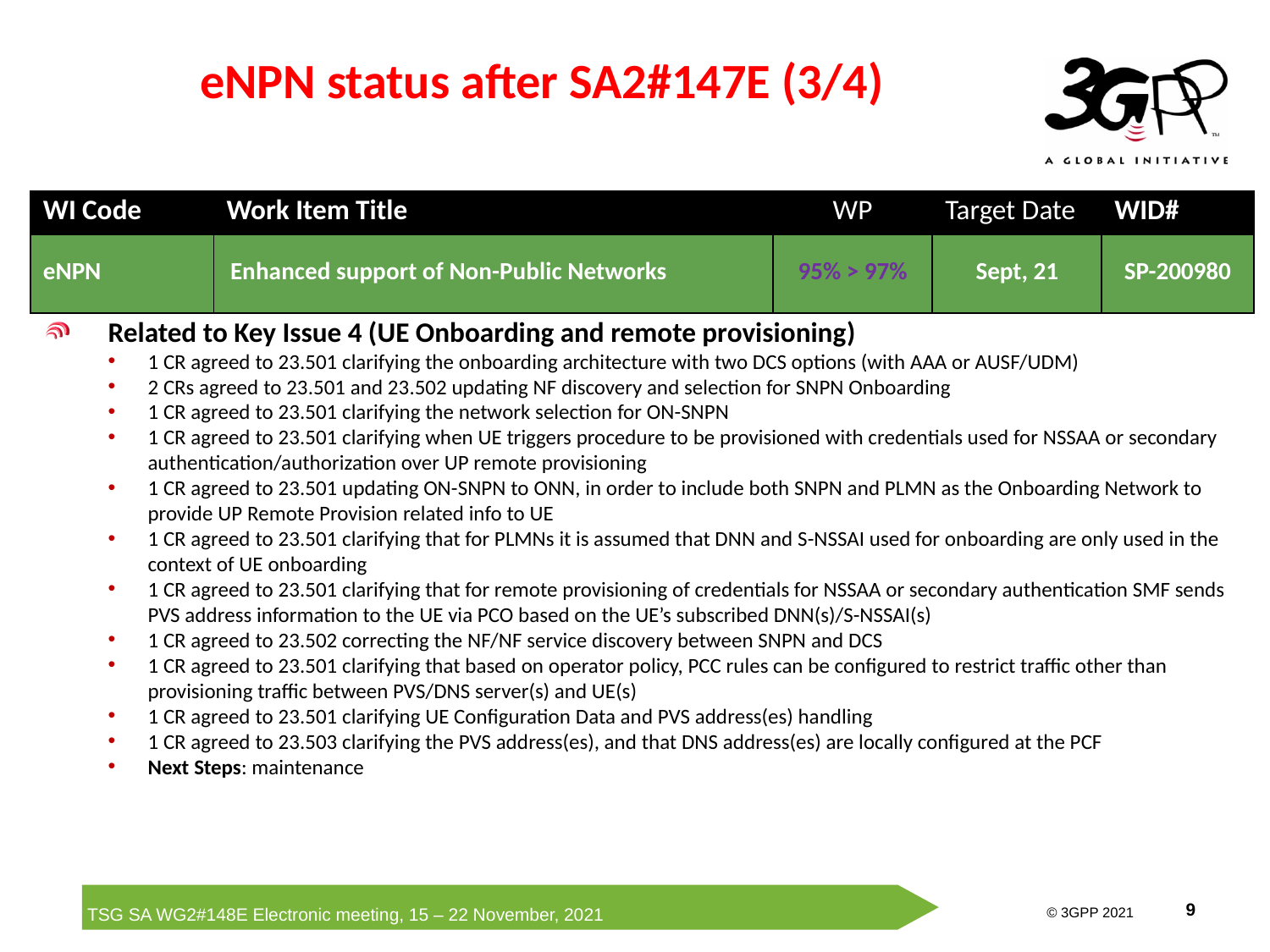

# eNPN status after SA2#147E (3/4)
| WI Code | Work Item Title | WP | Target Date | WID# |
| --- | --- | --- | --- | --- |
| eNPN | Enhanced support of Non-Public Networks | 95% > 97% | Sept, 21 | SP-200980 |
Related to Key Issue 4 (UE Onboarding and remote provisioning)
1 CR agreed to 23.501 clarifying the onboarding architecture with two DCS options (with AAA or AUSF/UDM)
2 CRs agreed to 23.501 and 23.502 updating NF discovery and selection for SNPN Onboarding
1 CR agreed to 23.501 clarifying the network selection for ON-SNPN
1 CR agreed to 23.501 clarifying when UE triggers procedure to be provisioned with credentials used for NSSAA or secondary authentication/authorization over UP remote provisioning
1 CR agreed to 23.501 updating ON-SNPN to ONN, in order to include both SNPN and PLMN as the Onboarding Network to provide UP Remote Provision related info to UE
1 CR agreed to 23.501 clarifying that for PLMNs it is assumed that DNN and S-NSSAI used for onboarding are only used in the context of UE onboarding
1 CR agreed to 23.501 clarifying that for remote provisioning of credentials for NSSAA or secondary authentication SMF sends PVS address information to the UE via PCO based on the UE’s subscribed DNN(s)/S-NSSAI(s)
1 CR agreed to 23.502 correcting the NF/NF service discovery between SNPN and DCS
1 CR agreed to 23.501 clarifying that based on operator policy, PCC rules can be configured to restrict traffic other than provisioning traffic between PVS/DNS server(s) and UE(s)
1 CR agreed to 23.501 clarifying UE Configuration Data and PVS address(es) handling
1 CR agreed to 23.503 clarifying the PVS address(es), and that DNS address(es) are locally configured at the PCF
Next Steps: maintenance